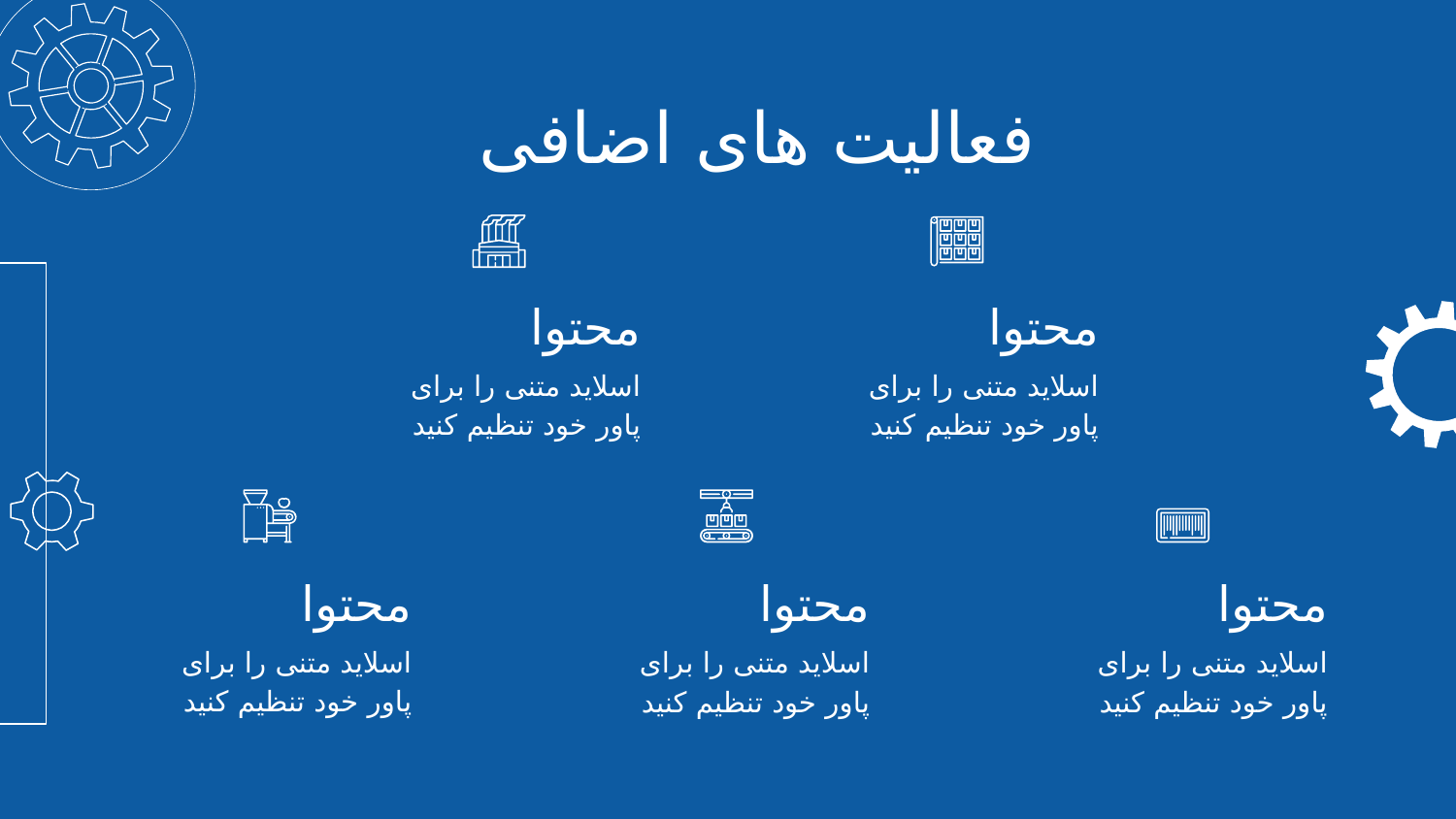

# فعالیت های اضافی

محتوا
محتوا
اسلاید متنی را برای پاور خود تنظیم کنید
اسلاید متنی را برای پاور خود تنظیم کنید

محتوا
محتوا
محتوا
اسلاید متنی را برای پاور خود تنظیم کنید
اسلاید متنی را برای پاور خود تنظیم کنید
اسلاید متنی را برای پاور خود تنظیم کنید